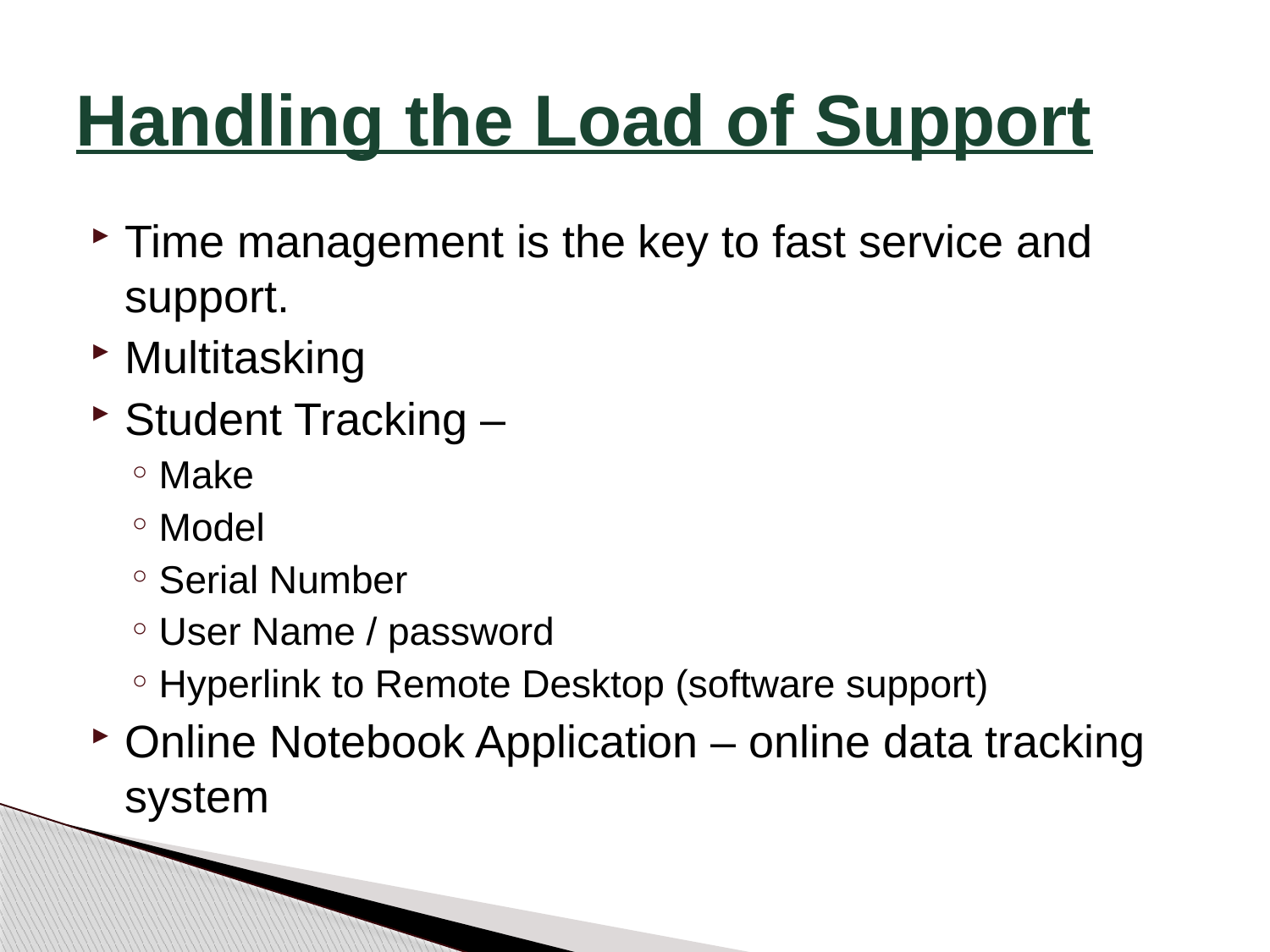

# Handling the Load of Support
Time management is the key to fast service and support.
Multitasking
Student Tracking –
Make
Model
Serial Number
User Name / password
Hyperlink to Remote Desktop (software support)
Online Notebook Application – online data tracking system